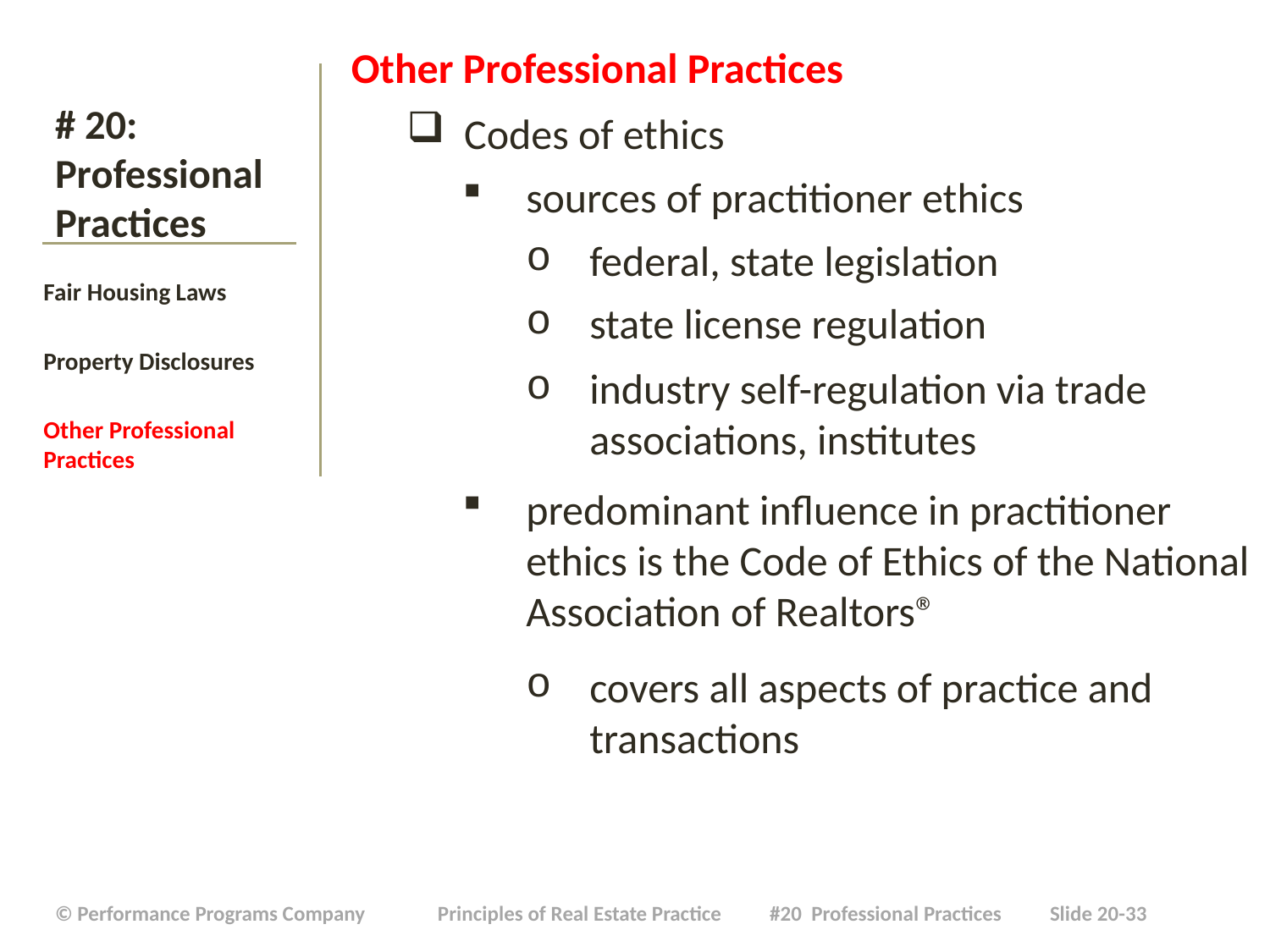

Other Professional Practices

  Codes of ethics
sources of practitioner ethics
federal, state legislation
state license regulation
industry self-regulation via trade associations, institutes
predominant influence in practitioner ethics is the Code of Ethics of the National Association of Realtors®
covers all aspects of practice and transactions
# # 20: Professional Practices

Fair Housing Laws

Property Disclosures

Other Professional Practices

| © Performance Programs Company Principles of Real Estate Practice #20 Professional Practices Slide 20-33 |
| --- |